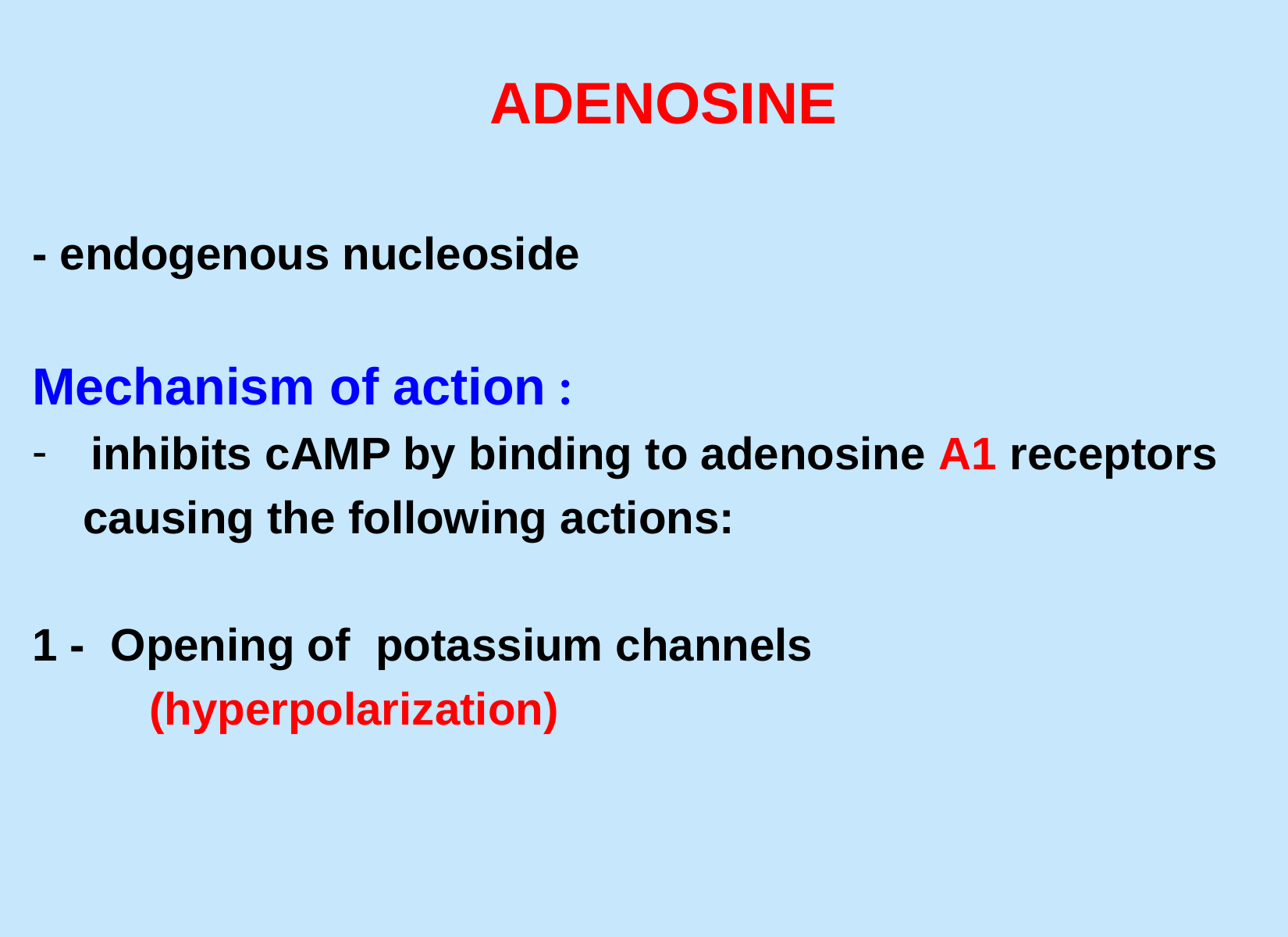

#
ADENOSINE

- endogenous nucleoside

Mechanism of action :
inhibits cAMP by binding to adenosine A1 receptors
    causing the following actions:

1 -  Opening of  potassium channels
 	(hyperpolarization)